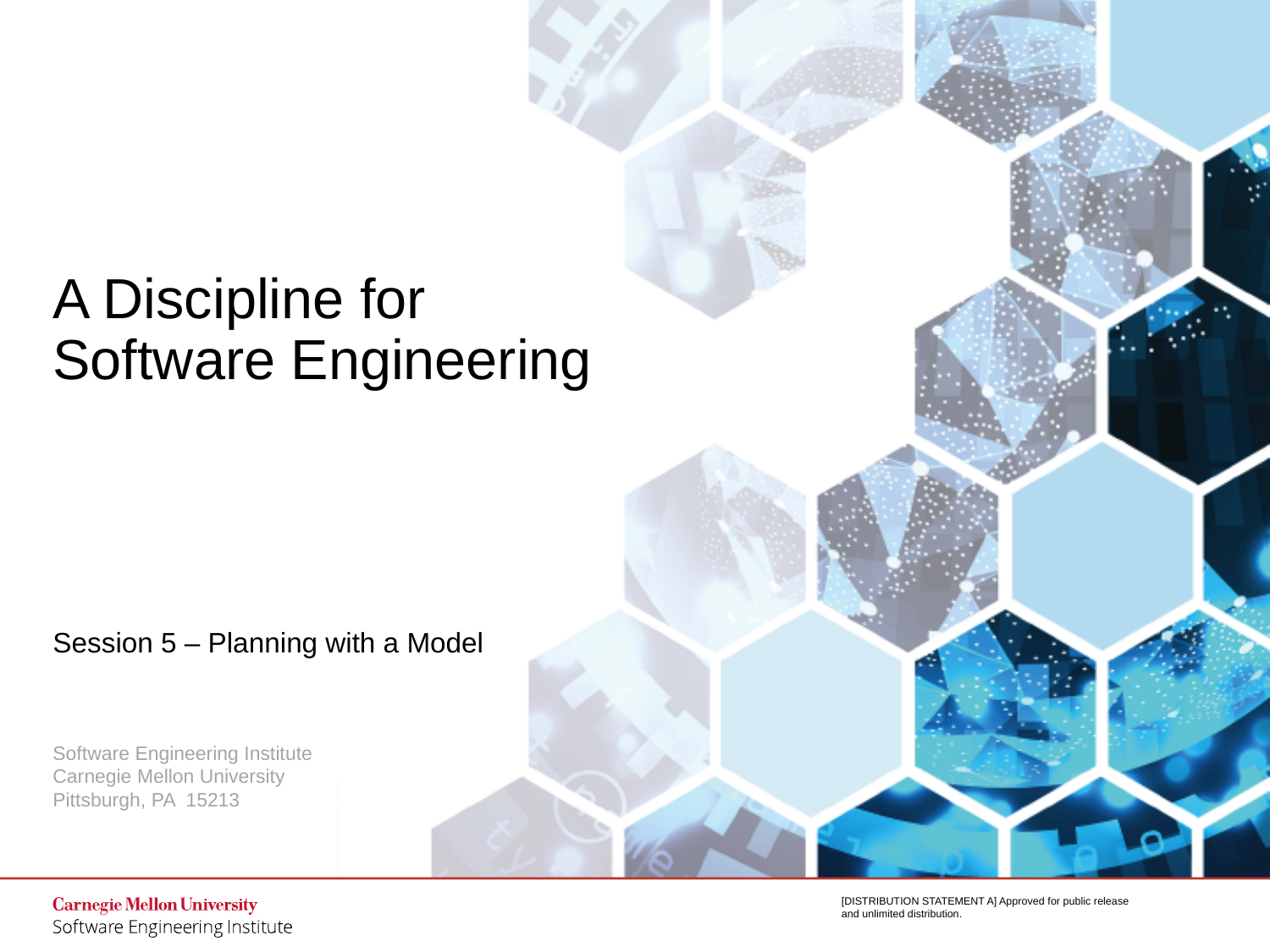

# A Discipline for Software Engineering
Session 5 – Planning with a Model